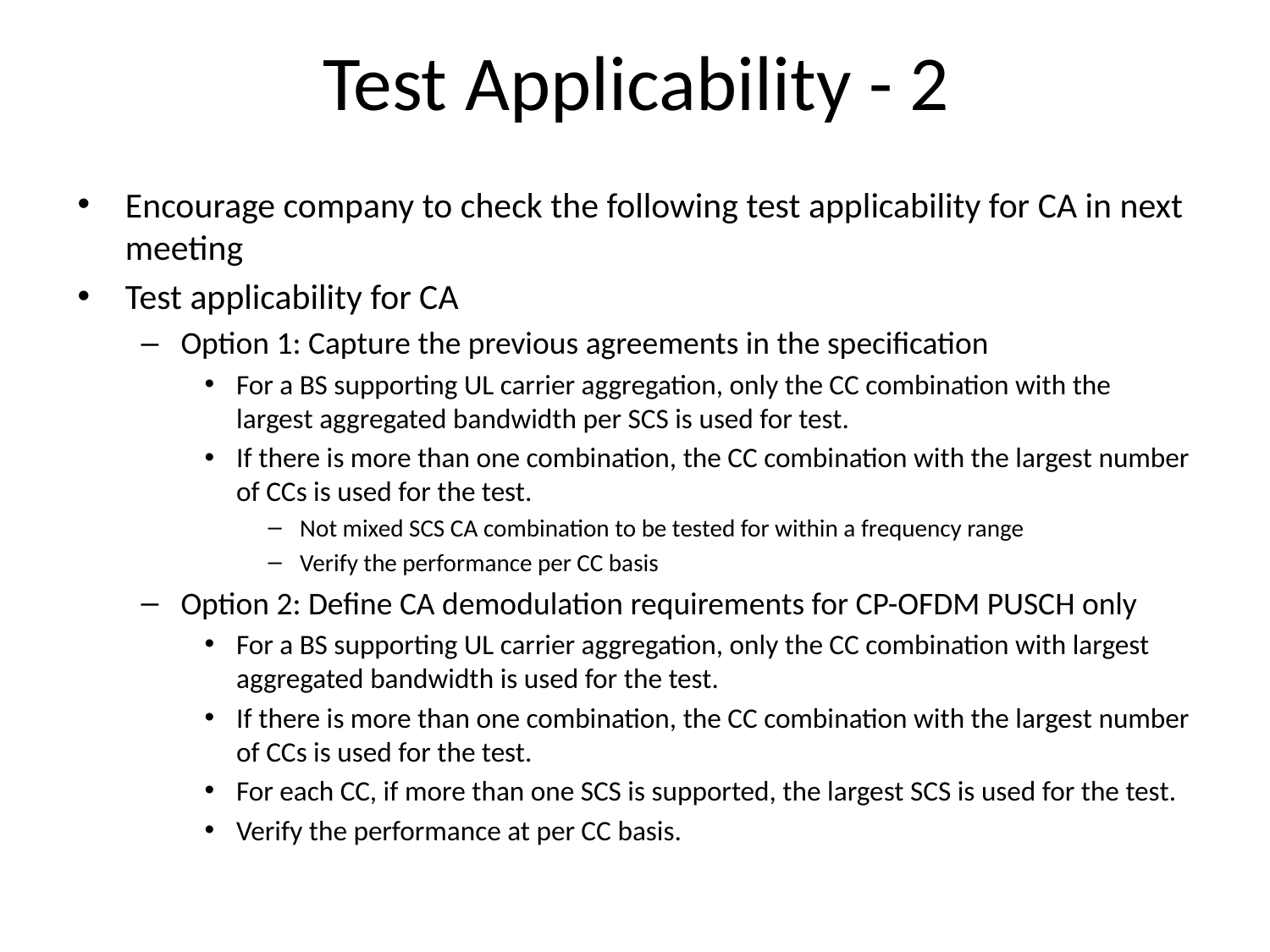

# Test Applicability - 2
Encourage company to check the following test applicability for CA in next meeting
Test applicability for CA
Option 1: Capture the previous agreements in the specification
For a BS supporting UL carrier aggregation, only the CC combination with the largest aggregated bandwidth per SCS is used for test.
If there is more than one combination, the CC combination with the largest number of CCs is used for the test.
Not mixed SCS CA combination to be tested for within a frequency range
Verify the performance per CC basis
Option 2: Define CA demodulation requirements for CP-OFDM PUSCH only
For a BS supporting UL carrier aggregation, only the CC combination with largest aggregated bandwidth is used for the test.
If there is more than one combination, the CC combination with the largest number of CCs is used for the test.
For each CC, if more than one SCS is supported, the largest SCS is used for the test.
Verify the performance at per CC basis.